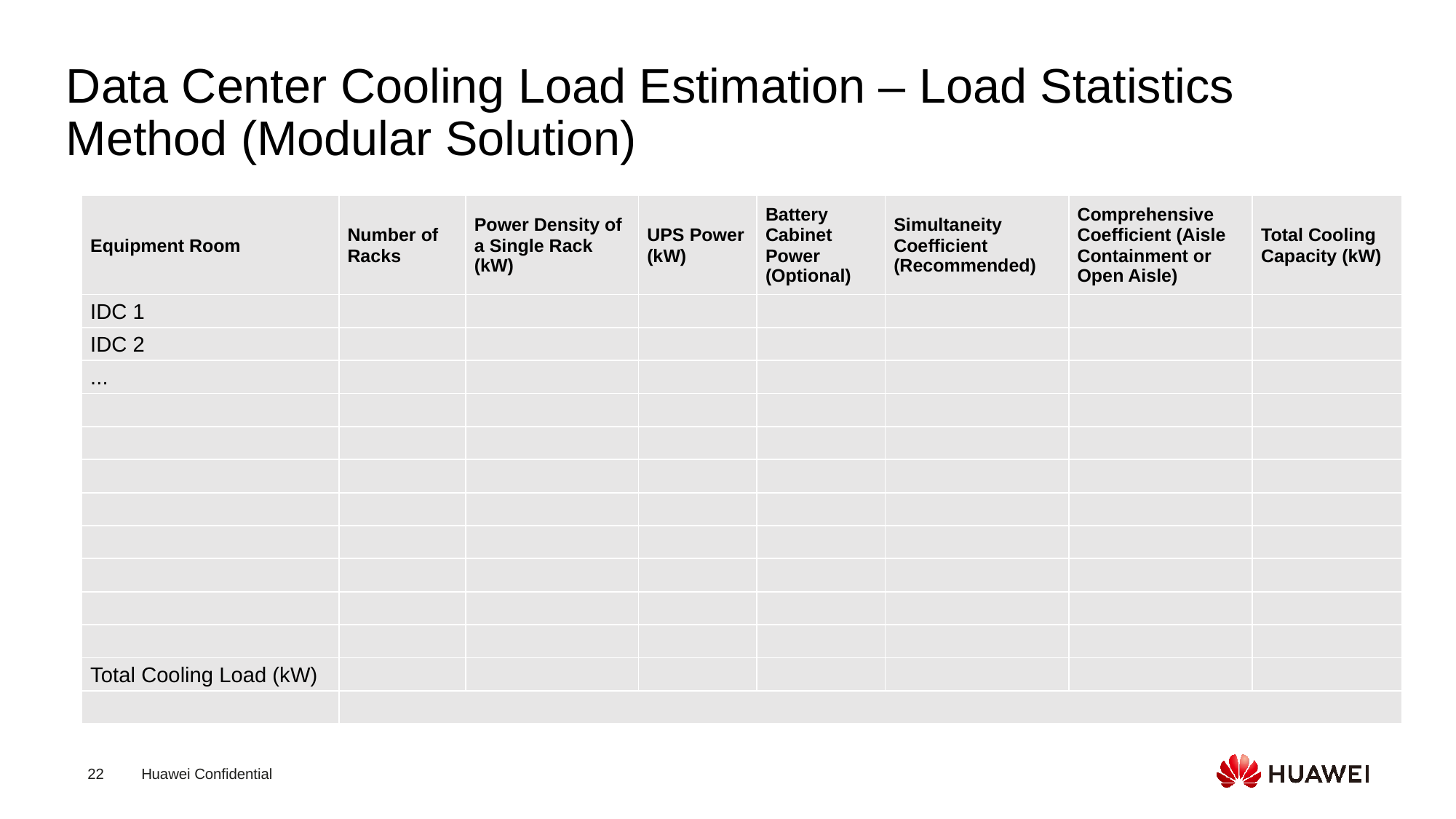

# Data Center Cooling Load Estimation – Load Statistics Method (Modular Solution)
| Equipment Room | Number of Racks | Power Density of a Single Rack (kW) | UPS Power (kW) | Battery Cabinet Power (Optional) | Simultaneity Coefficient (Recommended) | Comprehensive Coefficient (Aisle Containment or Open Aisle) | Total Cooling Capacity (kW) |
| --- | --- | --- | --- | --- | --- | --- | --- |
| IDC 1 |  |  |  |  |  |  |  |
| IDC 2 |  |  |  |  |  |  |  |
| ... |  |  |  |  |  |  |  |
|  |  |  |  |  |  |  |  |
|  |  |  |  |  |  |  |  |
|  |  |  |  |  |  |  |  |
|  |  |  |  |  |  |  |  |
|  |  |  |  |  |  |  |  |
|  |  |  |  |  |  |  |  |
|  |  |  |  |  |  |  |  |
|  |  |  |  |  |  |  |  |
| Total Cooling Load (kW) |  |  |  |  |  |  |  |
|  |  |  |  |  |  |  |  |